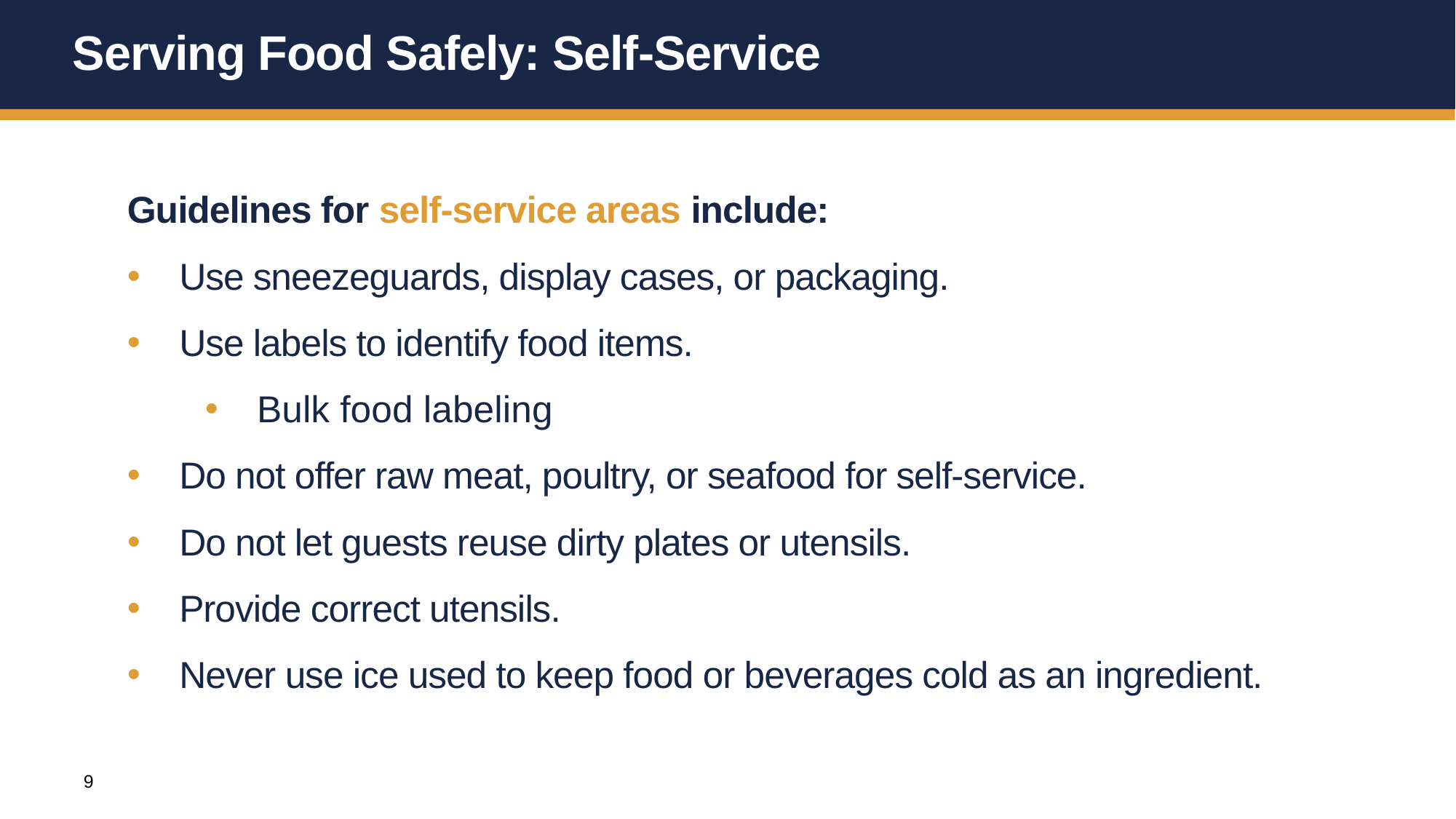

# Serving Food Safely: Self-Service
Guidelines for self-service areas include:
Use sneezeguards, display cases, or packaging.
Use labels to identify food items.
Bulk food labeling
Do not offer raw meat, poultry, or seafood for self-service.
Do not let guests reuse dirty plates or utensils.
Provide correct utensils.
Never use ice used to keep food or beverages cold as an ingredient.
9